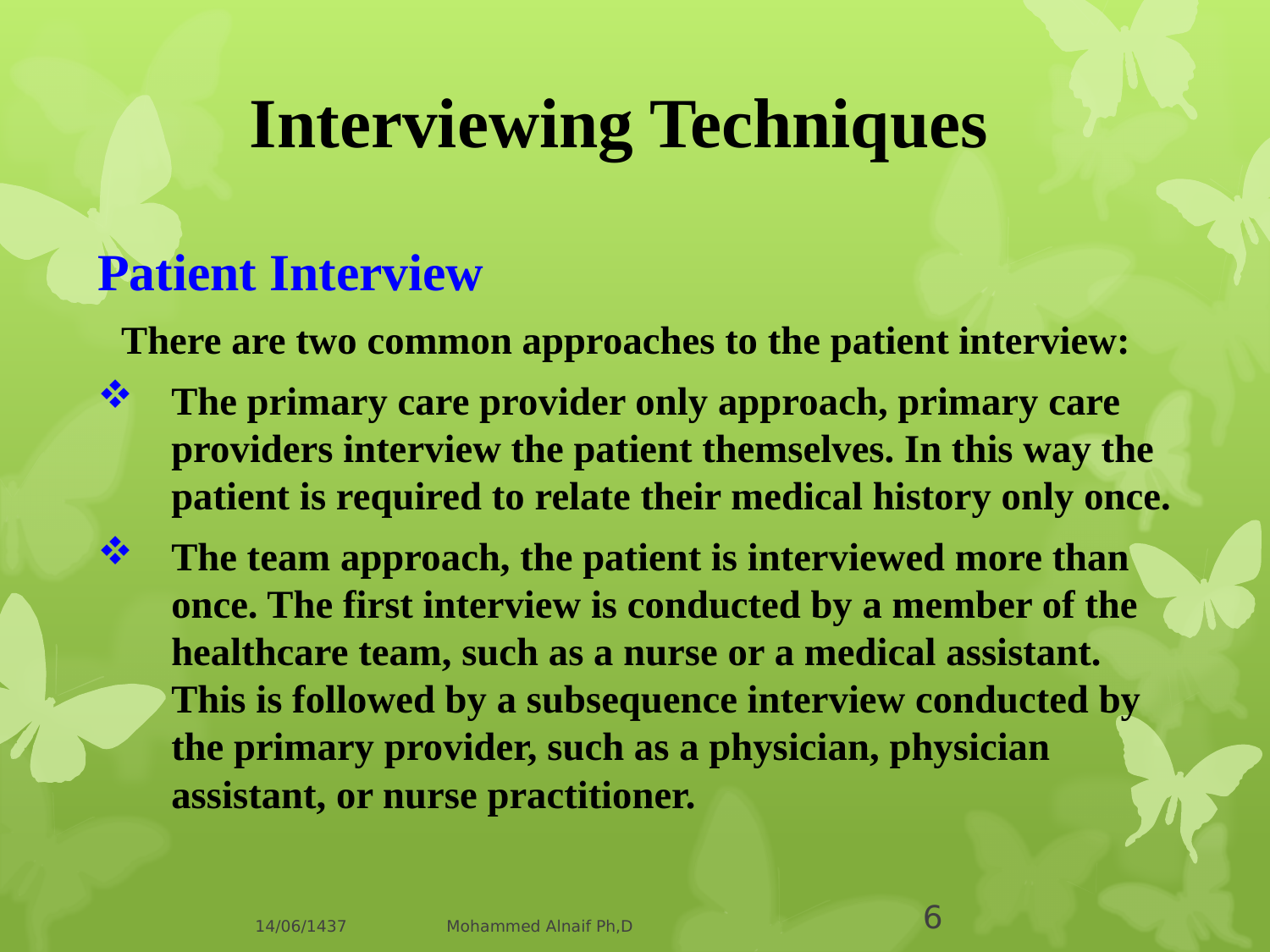

# Interviewing Techniques
Patient Interview
There are two common approaches to the patient interview:
The primary care provider only approach, primary care providers interview the patient themselves. In this way the patient is required to relate their medical history only once.
The team approach, the patient is interviewed more than once. The first interview is conducted by a member of the healthcare team, such as a nurse or a medical assistant. This is followed by a subsequence interview conducted by the primary provider, such as a physician, physician assistant, or nurse practitioner.
14/06/1437
Mohammed Alnaif Ph,D
6